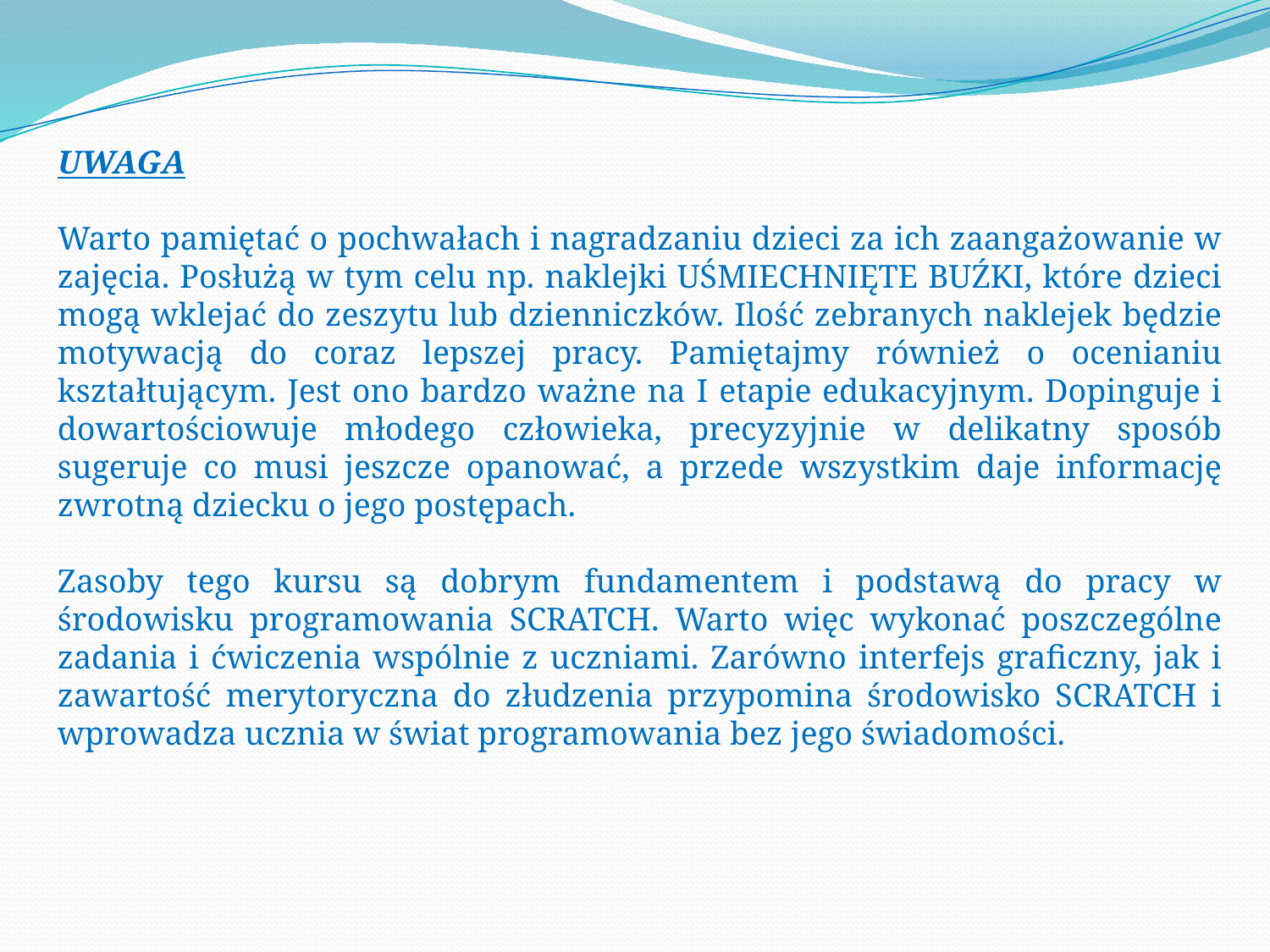

UWAGA

Warto pamiętać o pochwałach i nagradzaniu dzieci za ich zaangażowanie w zajęcia. Posłużą w tym celu np. naklejki UŚMIECHNIĘTE BUŹKI, które dzieci mogą wklejać do zeszytu lub dzienniczków. Ilość zebranych naklejek będzie motywacją do coraz lepszej pracy. Pamiętajmy również o ocenianiu kształtującym. Jest ono bardzo ważne na I etapie edukacyjnym. Dopinguje i dowartościowuje młodego człowieka, precyzyjnie w delikatny sposób sugeruje co musi jeszcze opanować, a przede wszystkim daje informację zwrotną dziecku o jego postępach.

Zasoby tego kursu są dobrym fundamentem i podstawą do pracy w środowisku programowania SCRATCH. Warto więc wykonać poszczególne zadania i ćwiczenia wspólnie z uczniami. Zarówno interfejs graficzny, jak i zawartość merytoryczna do złudzenia przypomina środowisko SCRATCH i wprowadza ucznia w świat programowania bez jego świadomości.